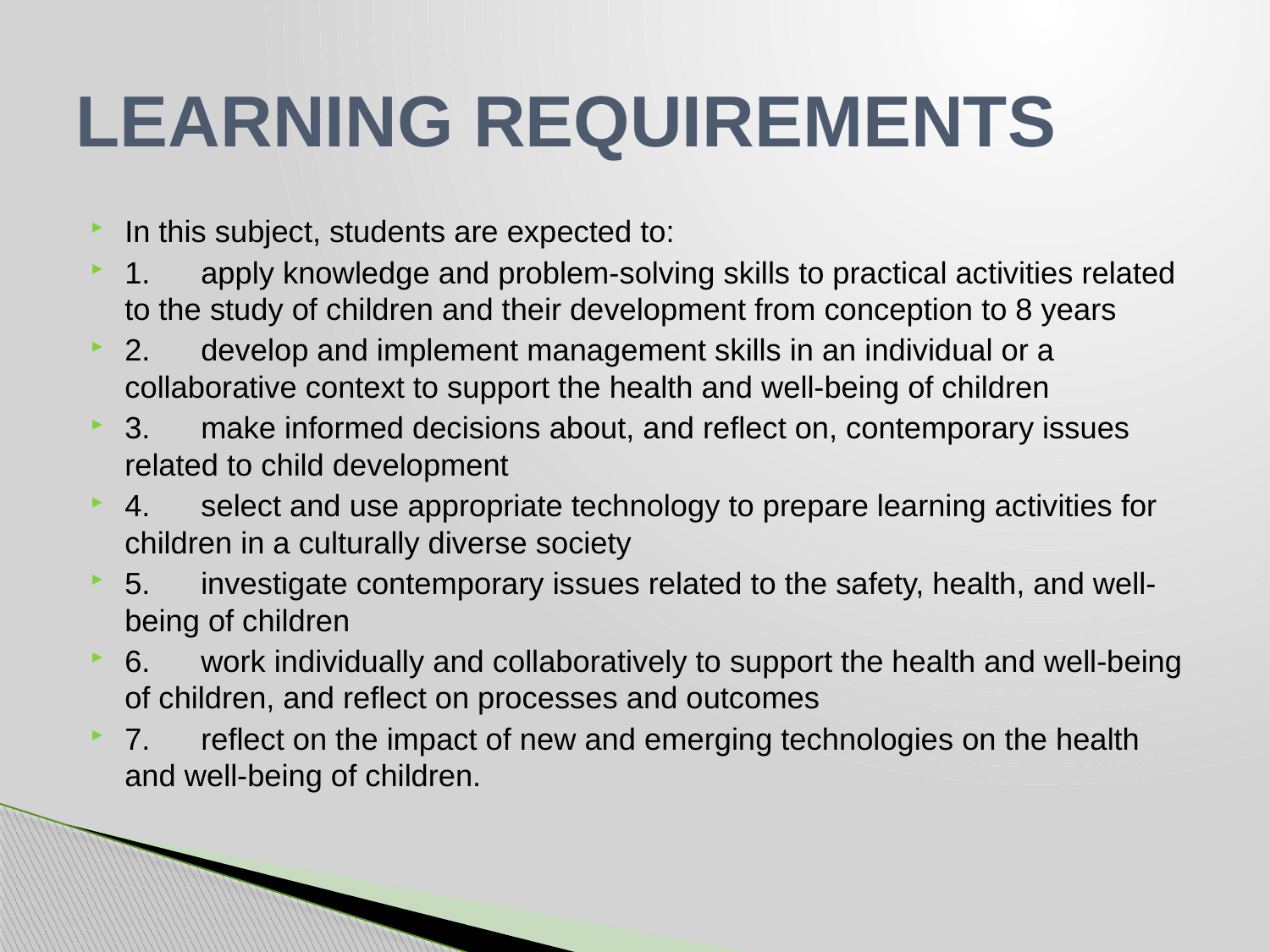

# Learning Requirements
In this subject, students are expected to:
1.	apply knowledge and problem-solving skills to practical activities related to the study of children and their development from conception to 8 years
2.	develop and implement management skills in an individual or a collaborative context to support the health and well-being of children
3.	make informed decisions about, and reflect on, contemporary issues related to child development
4.	select and use appropriate technology to prepare learning activities for children in a culturally diverse society
5.	investigate contemporary issues related to the safety, health, and well-being of children
6.	work individually and collaboratively to support the health and well-being of children, and reflect on processes and outcomes
7.	reflect on the impact of new and emerging technologies on the health and well-being of children.